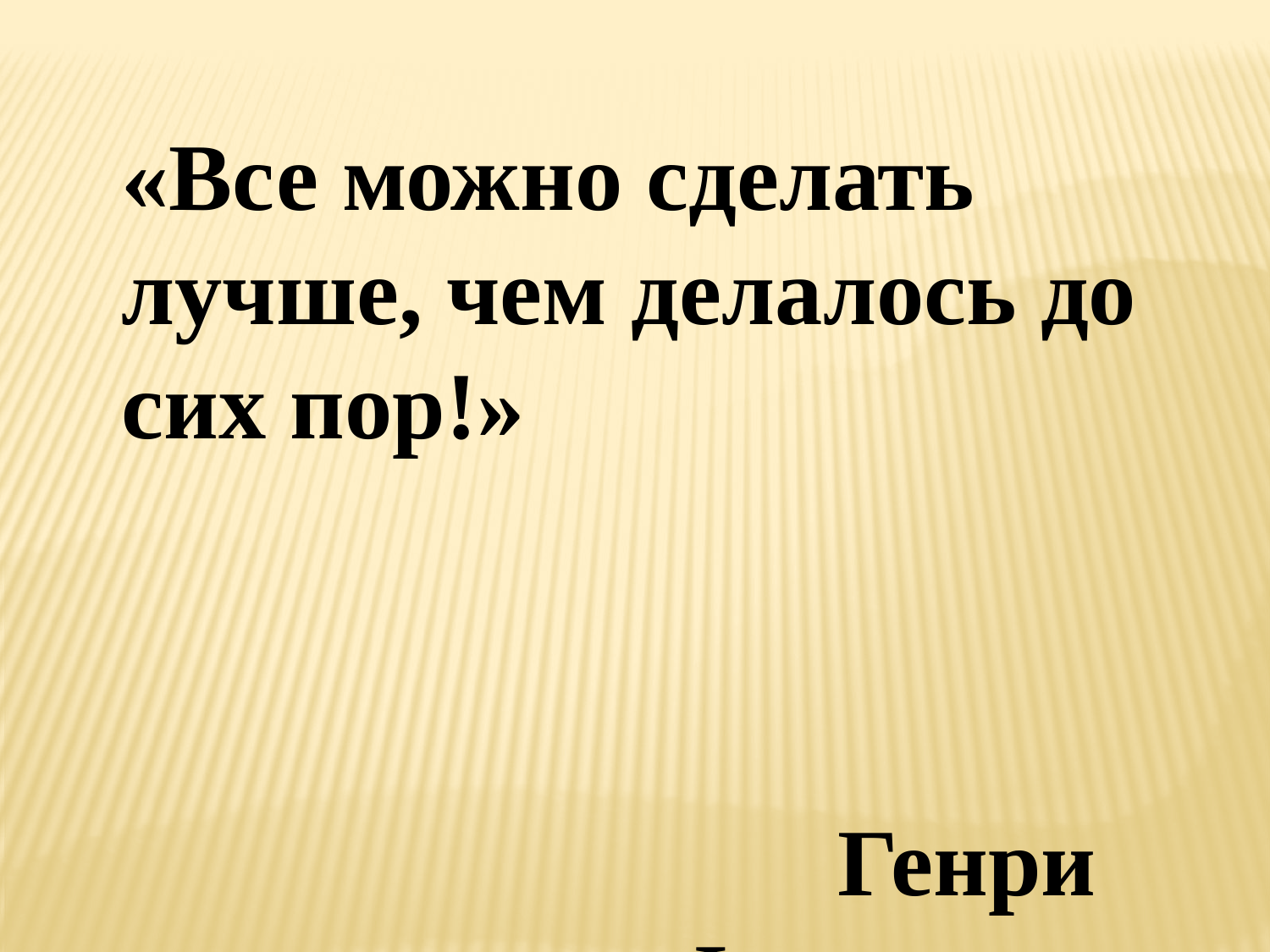

«Все можно сделать лучше, чем делалось до сих пор!»
                                                                            Генри Форд